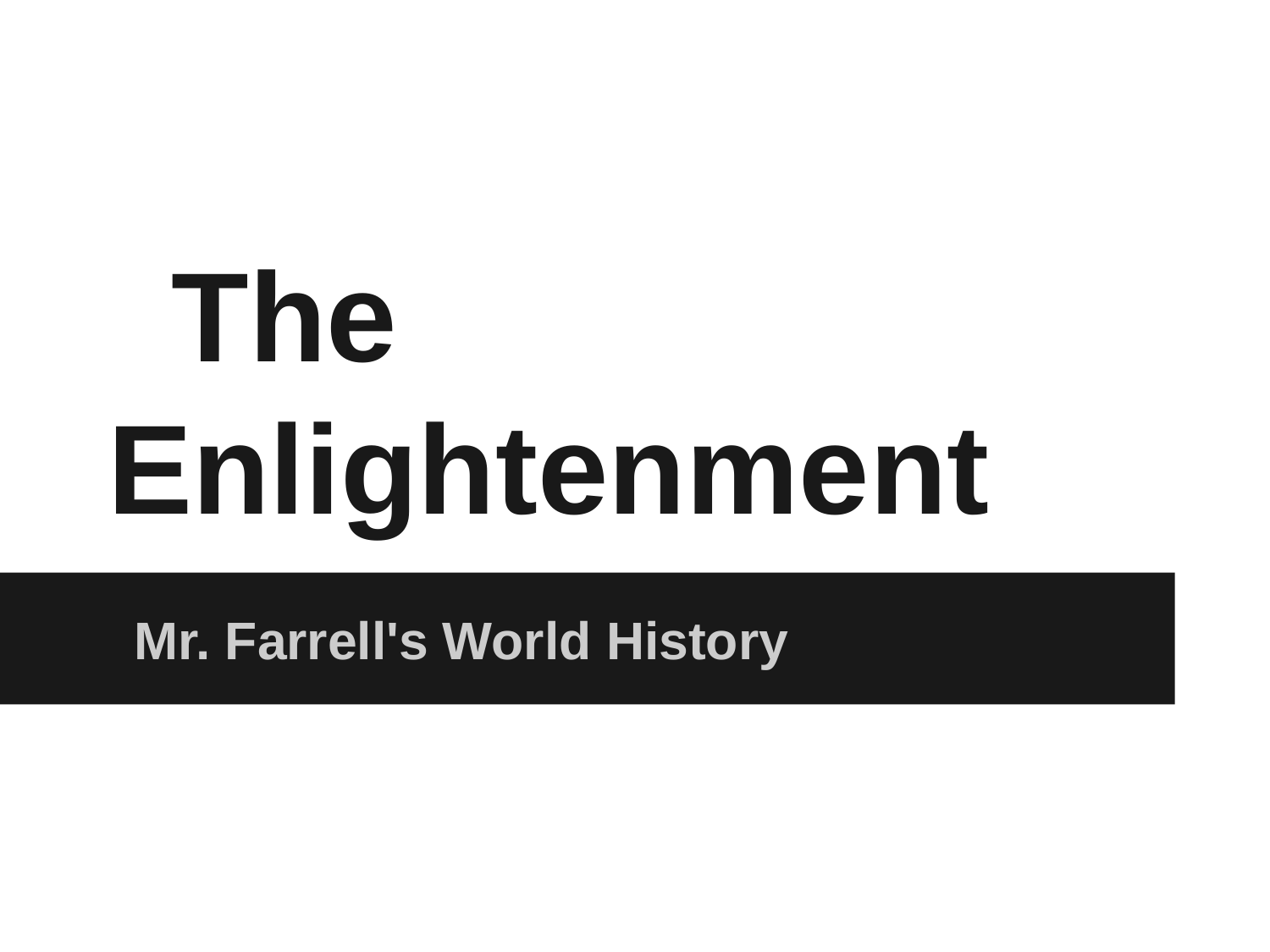

# The Enlightenment
Mr. Farrell's World History